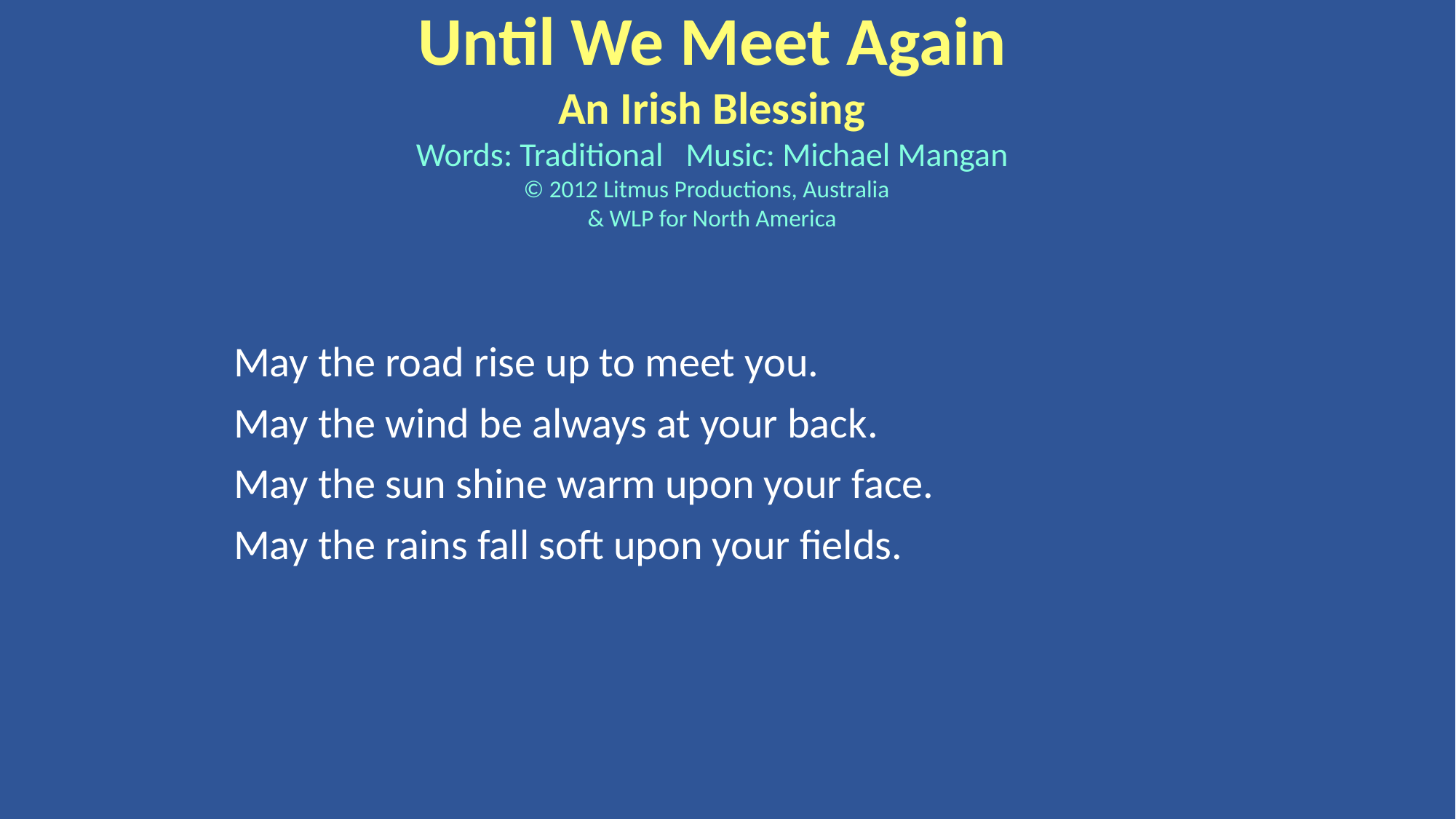

Until We Meet Again
An Irish Blessing
Words: Traditional   Music: Michael Mangan
© 2012 Litmus Productions, Australia
& WLP for North America
May the road rise up to meet you.
May the wind be always at your back.
May the sun shine warm upon your face.
May the rains fall soft upon your fields.